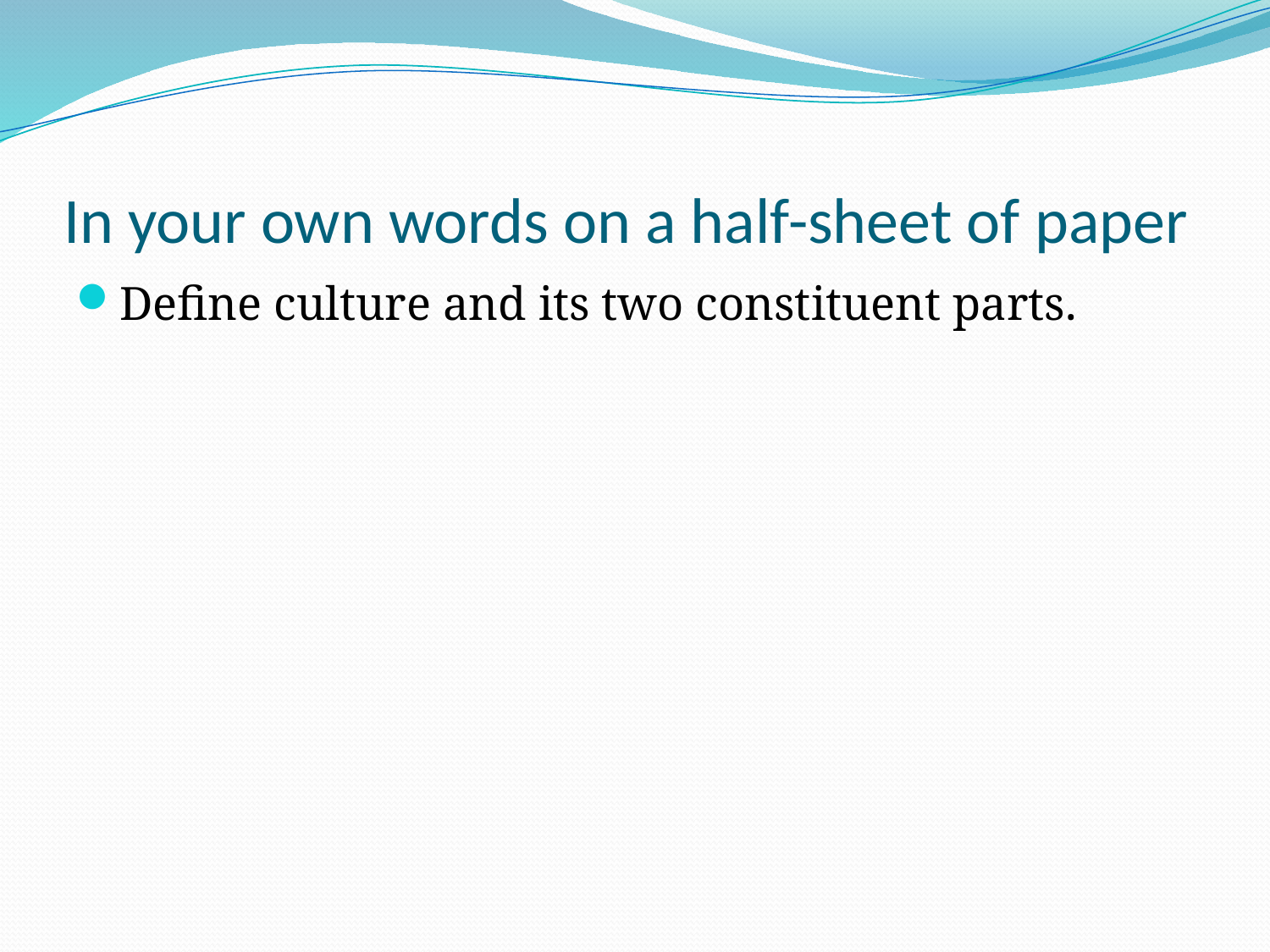

# In your own words on a half-sheet of paper
Define culture and its two constituent parts.